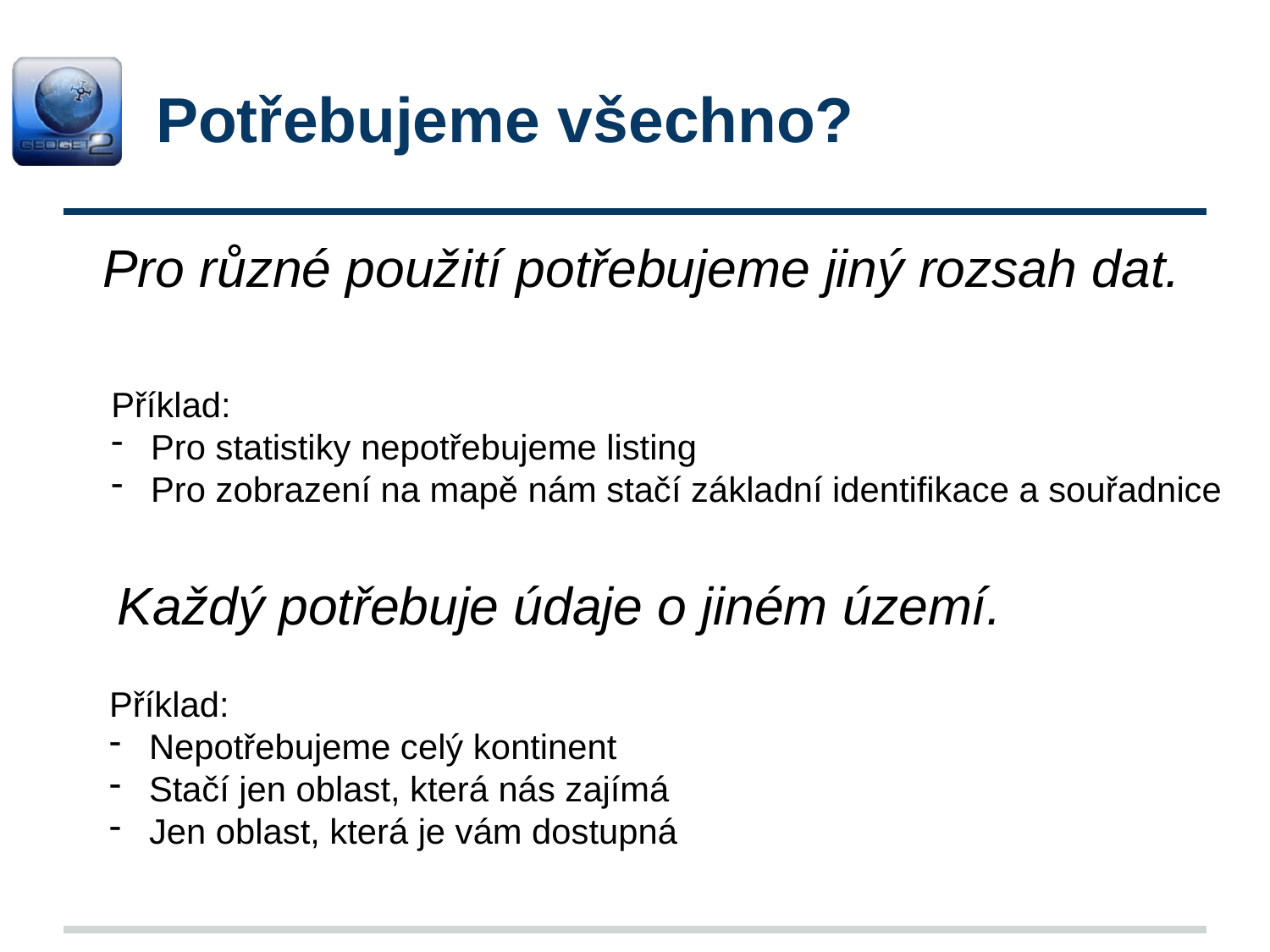

# Potřebujeme všechno?
Pro různé použití potřebujeme jiný rozsah dat.

Příklad:
Pro statistiky nepotřebujeme listing
Pro zobrazení na mapě nám stačí základní identifikace a souřadnice
Každý potřebuje údaje o jiném území.
Příklad:
Nepotřebujeme celý kontinent
Stačí jen oblast, která nás zajímá
Jen oblast, která je vám dostupná